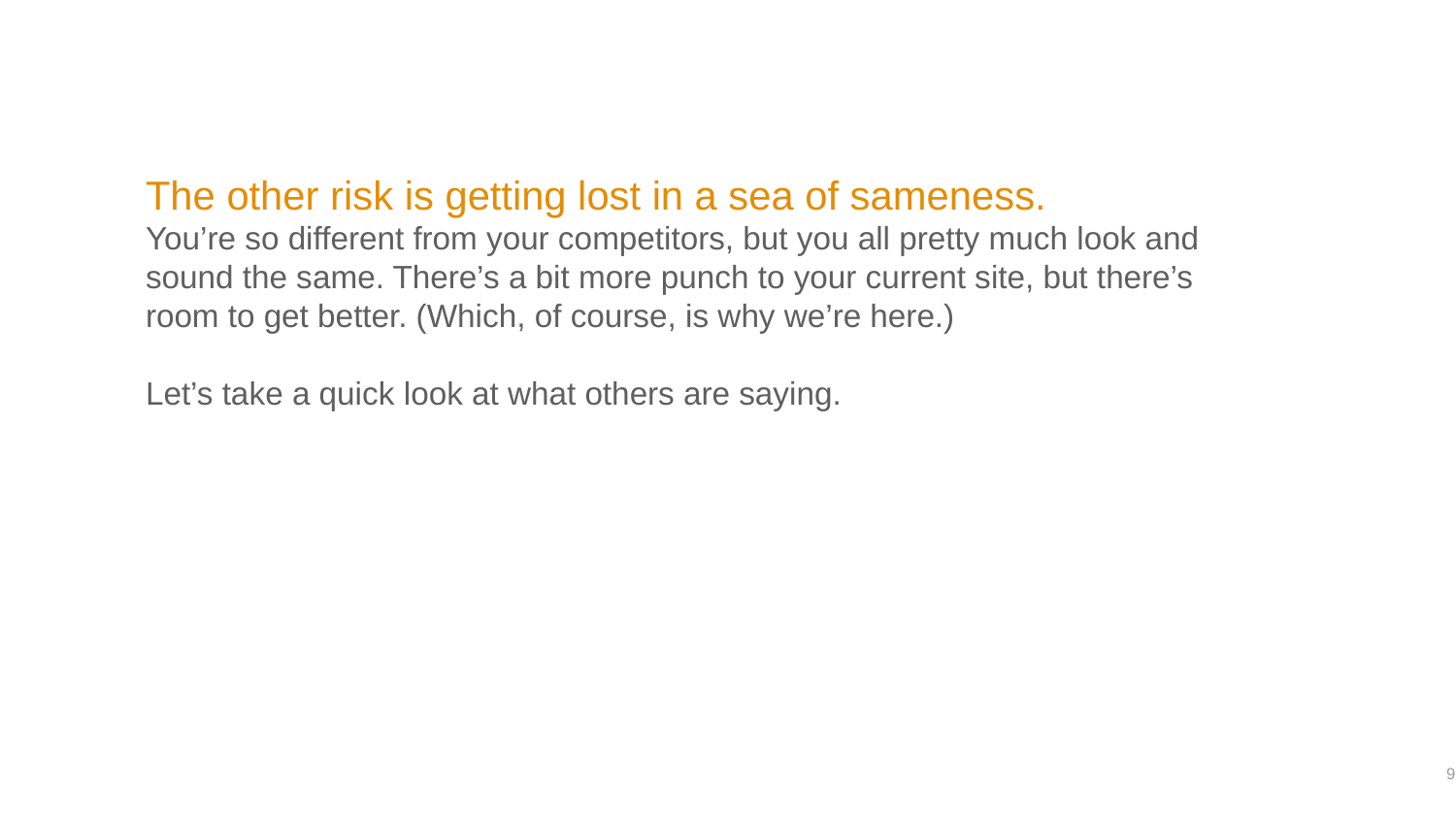

The other risk is getting lost in a sea of sameness.
You’re so different from your competitors, but you all pretty much look and sound the same. There’s a bit more punch to your current site, but there’s room to get better. (Which, of course, is why we’re here.)

Let’s take a quick look at what others are saying.